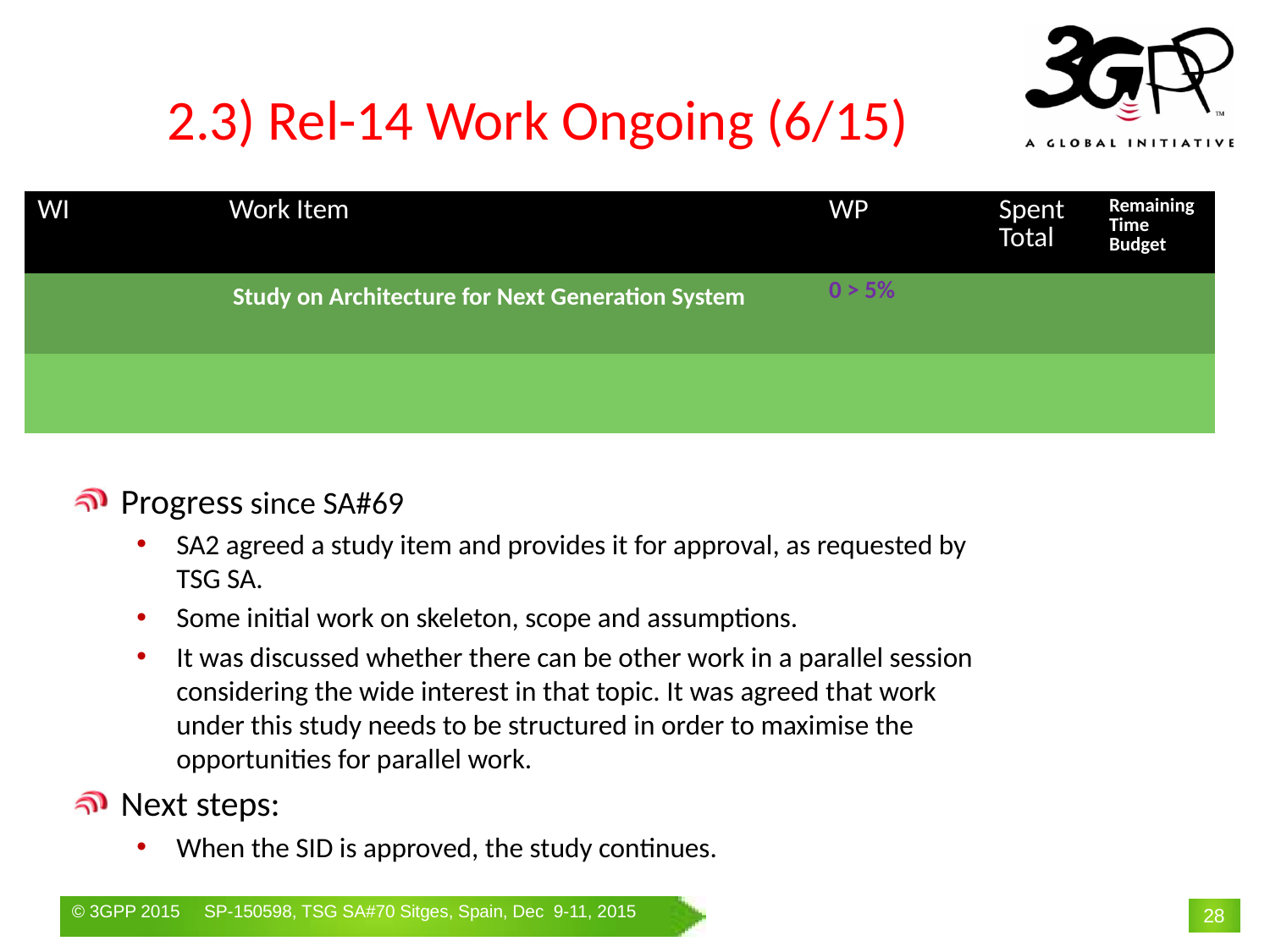

# 2.3) Rel-14 Work Ongoing (6/15)
| WI | Work Item | WP | Spent Total | Remaining Time Budget |
| --- | --- | --- | --- | --- |
|  | Study on Architecture for Next Generation System | 0 > 5% |  |  |
|  |  |  |  |  |
Progress since SA#69
SA2 agreed a study item and provides it for approval, as requested by TSG SA.
Some initial work on skeleton, scope and assumptions.
It was discussed whether there can be other work in a parallel session considering the wide interest in that topic. It was agreed that work under this study needs to be structured in order to maximise the opportunities for parallel work.
Next steps:
When the SID is approved, the study continues.